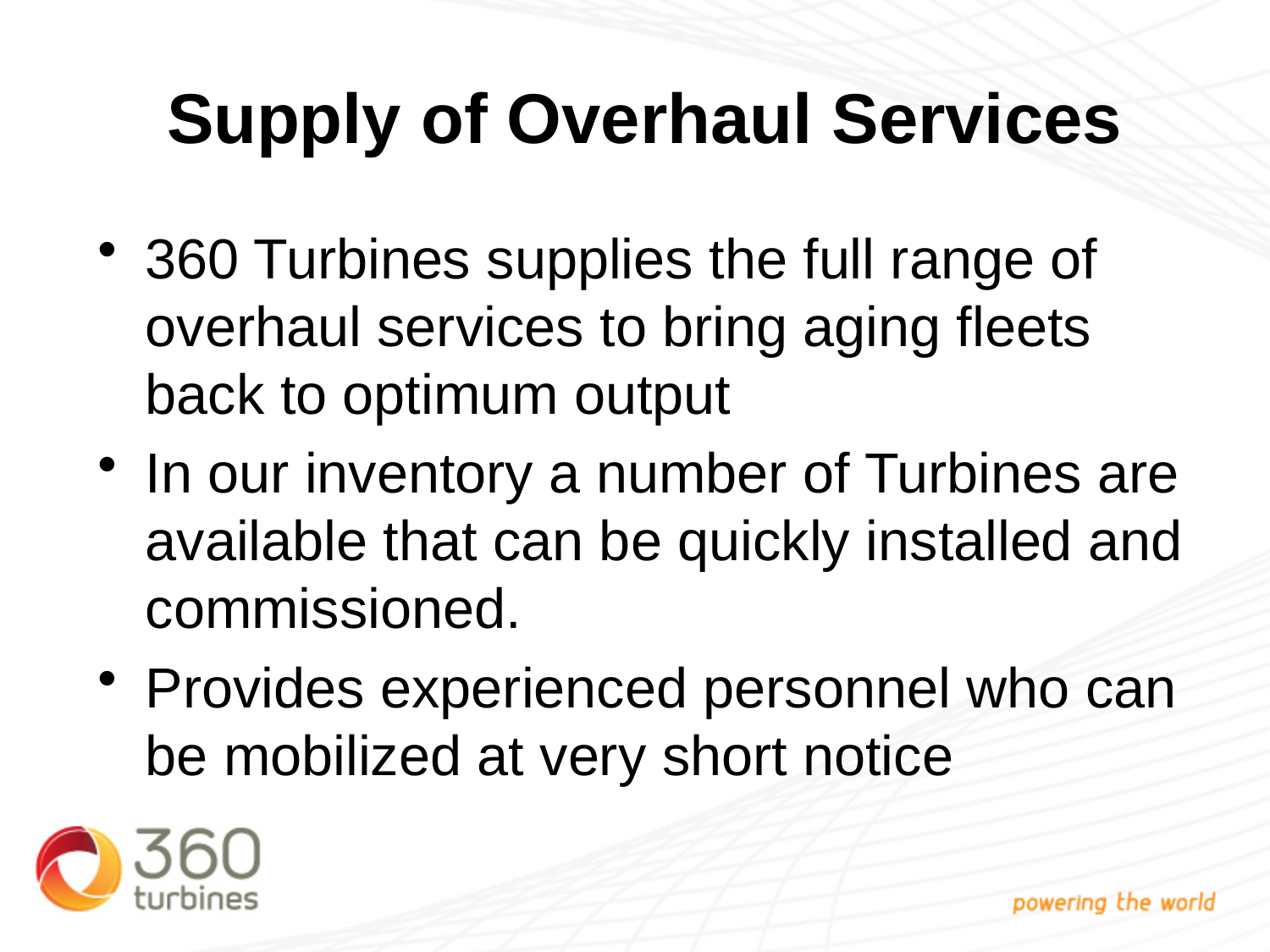

# Supply of Overhaul Services
360 Turbines supplies the full range of overhaul services to bring aging fleets back to optimum output
In our inventory a number of Turbines are available that can be quickly installed and commissioned.
Provides experienced personnel who can be mobilized at very short notice